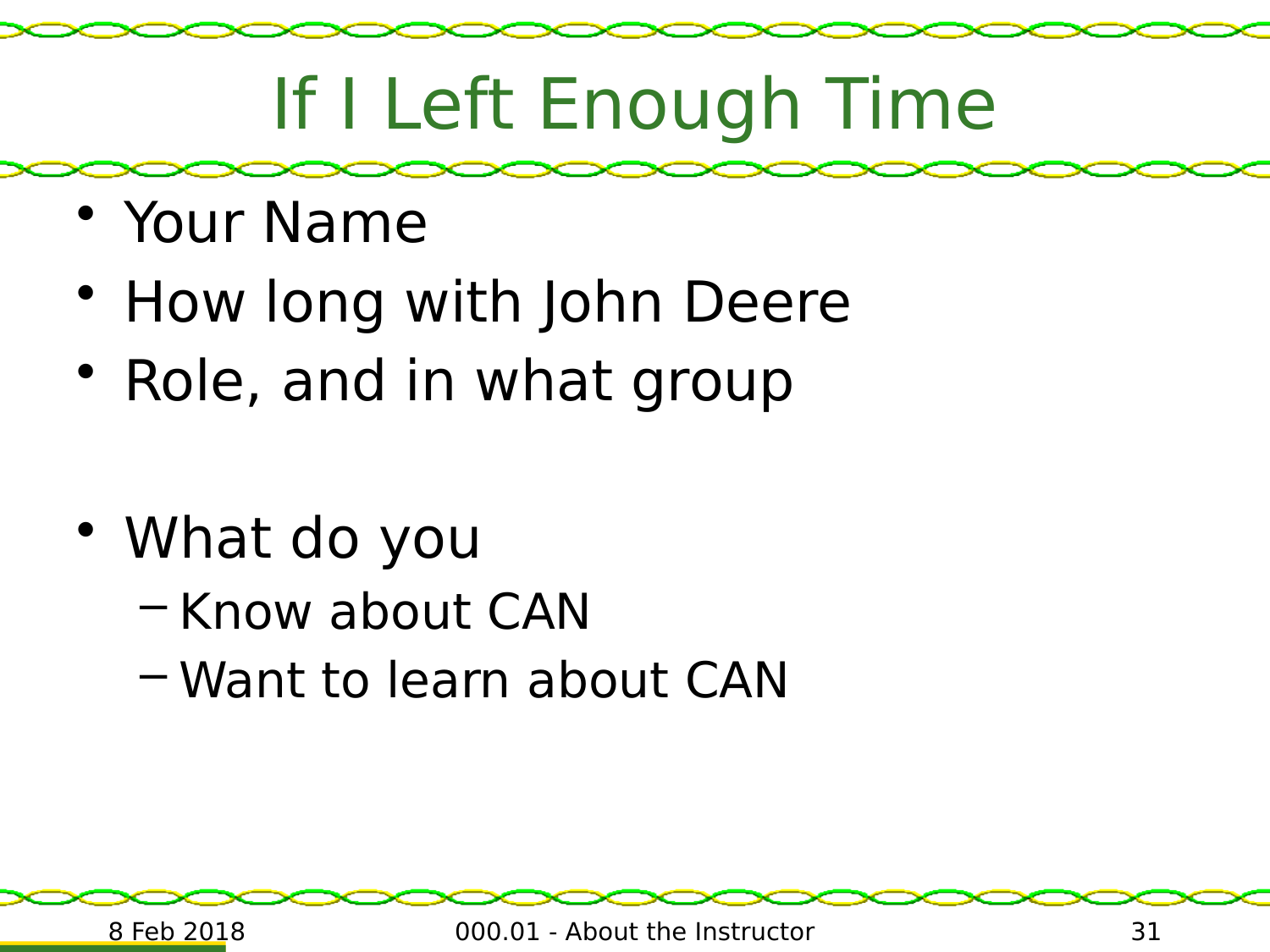

# If I Left Enough Time
Your Name
How long with John Deere
Role, and in what group

What do you
Know about CAN
Want to learn about CAN
8 Feb 2018
000.01 - About the Instructor
31